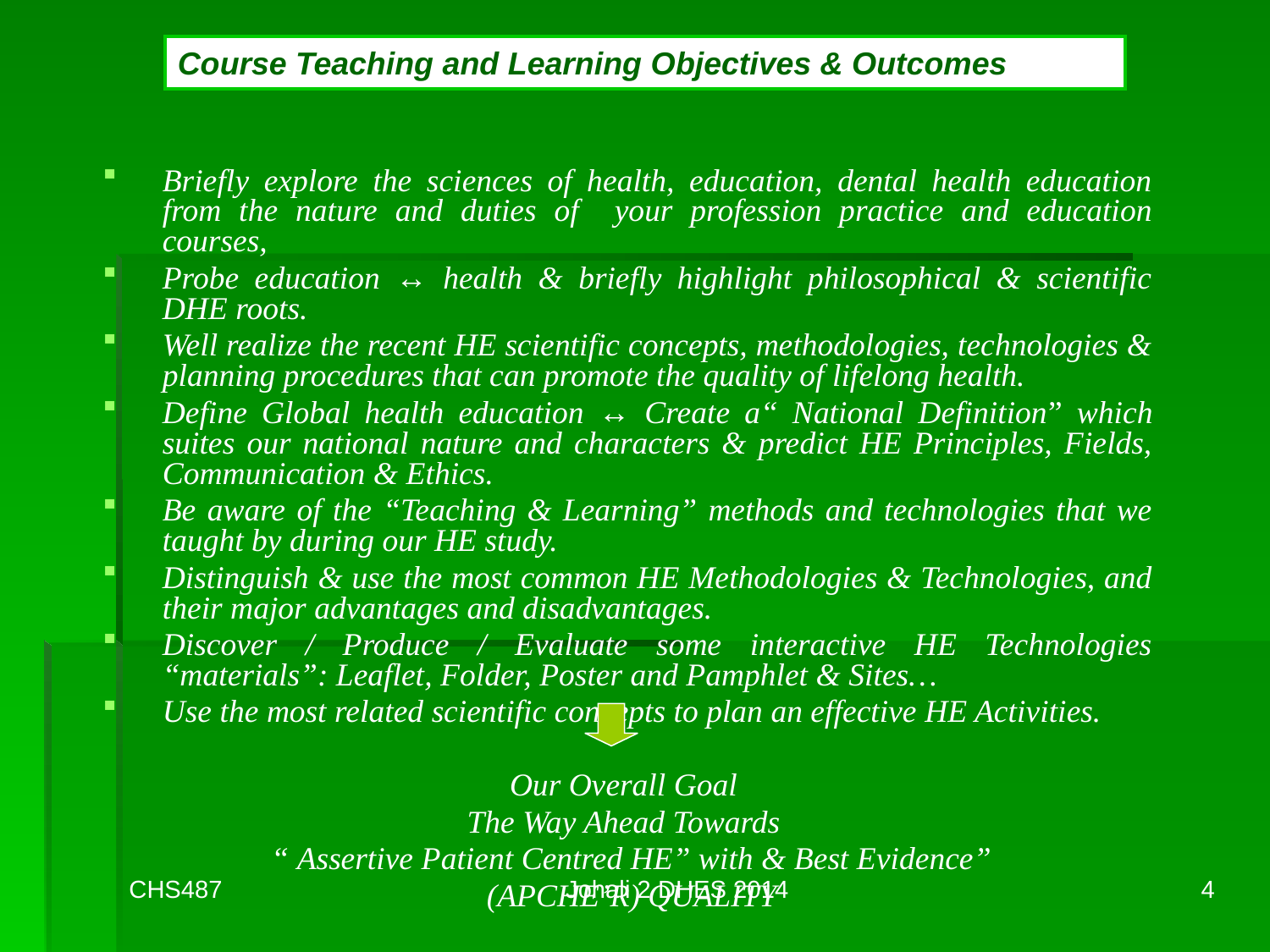

# Course Teaching and Learning Objectives & Outcomes

Briefly explore the sciences of health, education, dental health education from the nature and duties of  your profession practice and education courses,
Probe education ↔ health & briefly highlight philosophical & scientific DHE roots.
Well realize the recent HE scientific concepts, methodologies, technologies & planning procedures that can promote the quality of lifelong health.
Define Global health education ↔ Create a“ National Definition” which suites our national nature and characters & predict HE Principles, Fields, Communication & Ethics.
Be aware of the “Teaching & Learning” methods and technologies that we taught by during our HE study.
Distinguish & use the most common HE Methodologies & Technologies, and their major advantages and disadvantages.
Discover / Produce / Evaluate some interactive HE Technologies “materials”: Leaflet, Folder, Poster and Pamphlet & Sites…
Use the most related scientific concepts to plan an effective HE Activities.

Our Overall Goal
The Way Ahead Towards
 “ Assertive Patient Centred HE” with & Best Evidence”
 (APCHE’R) QUALITY

CHS487
Johali 2 DHES 2014
4